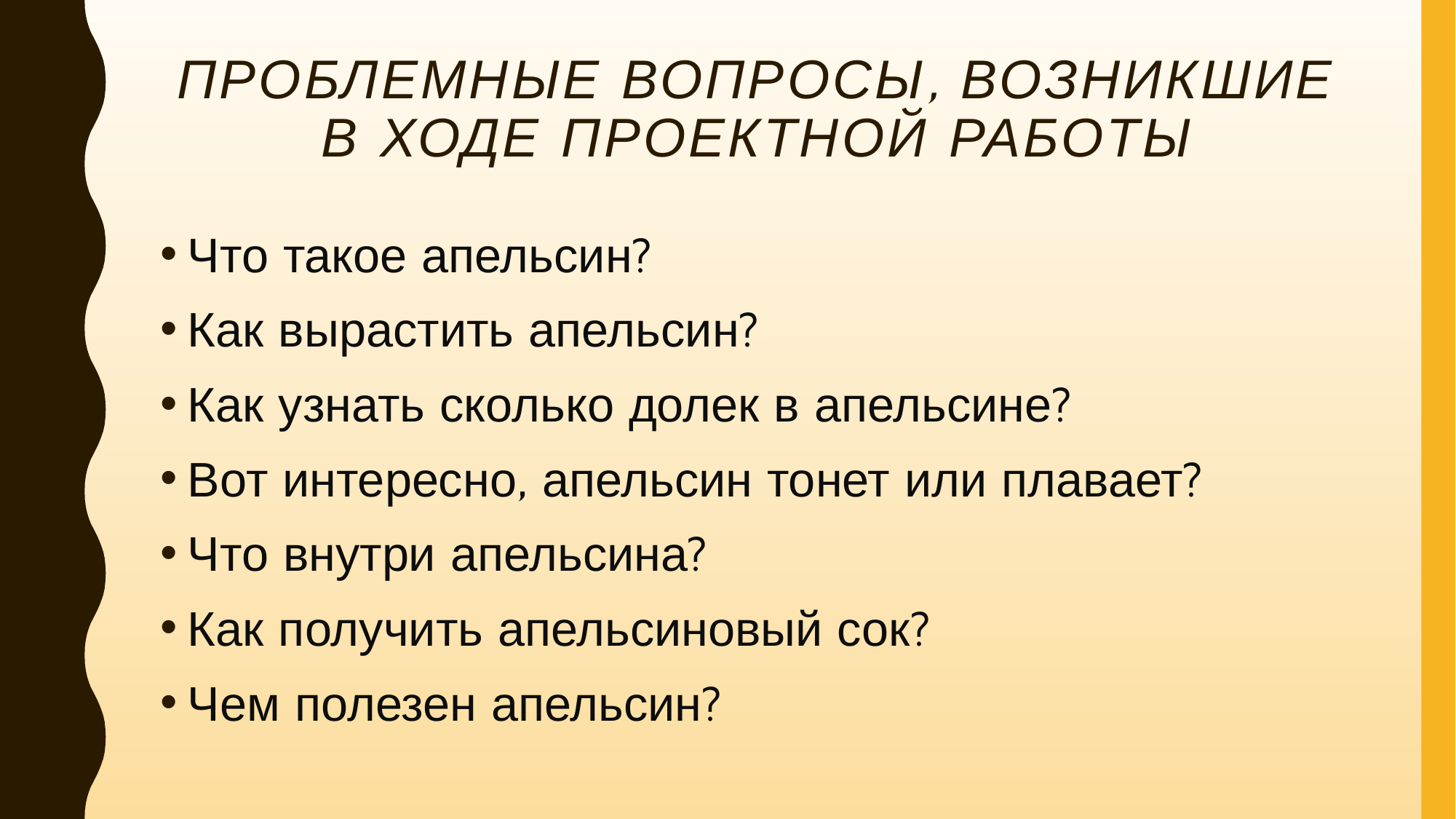

# Проблемные вопросы, возникшие в ходе проектной работы
Что такое апельсин?
Как вырастить апельсин?
Как узнать сколько долек в апельсине?
Вот интересно, апельсин тонет или плавает?
Что внутри апельсина?
Как получить апельсиновый сок?
Чем полезен апельсин?